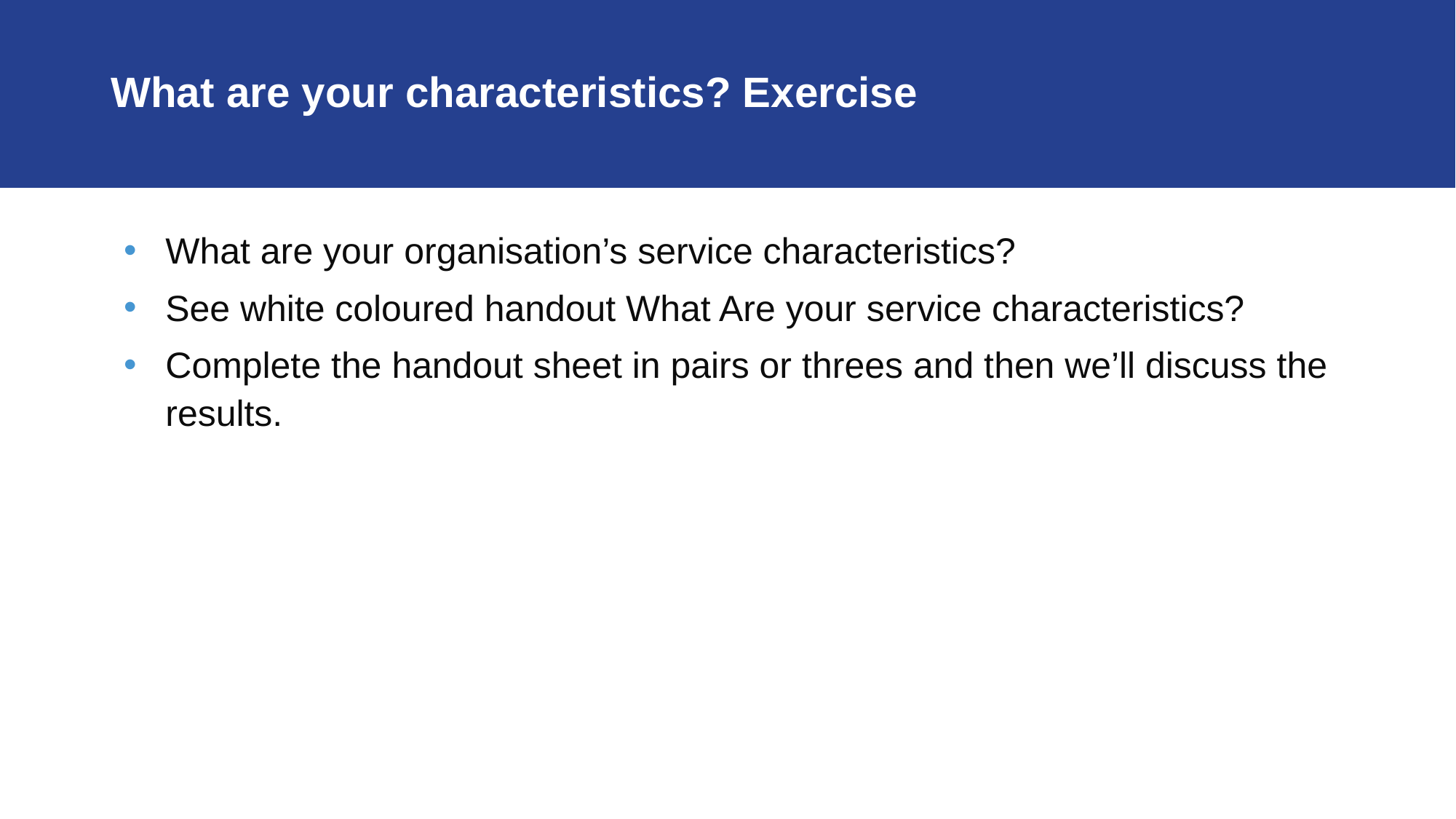

# What are your characteristics? Exercise
What are your organisation’s service characteristics?
See white coloured handout What Are your service characteristics?
Complete the handout sheet in pairs or threes and then we’ll discuss the results.